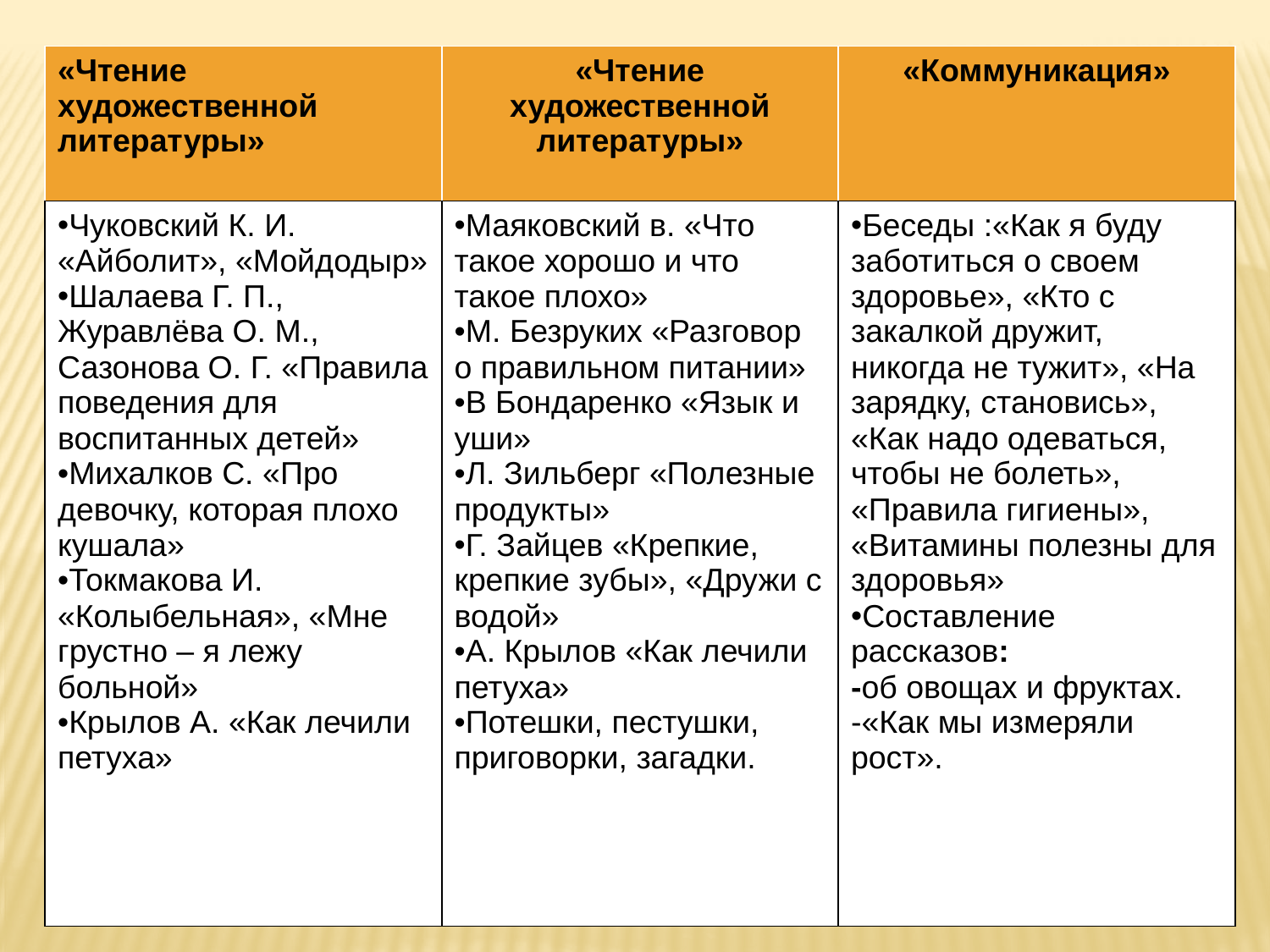

| «Чтение художественной литературы» | «Чтение художественной литературы» | «Коммуникация» |
| --- | --- | --- |
| Чуковский К. И. «Айболит», «Мойдодыр» Шалаева Г. П., Журавлёва О. М., Сазонова О. Г. «Правила поведения для воспитанных детей» Михалков С. «Про девочку, которая плохо кушала» Токмакова И. «Колыбельная», «Мне грустно – я лежу больной» Крылов А. «Как лечили петуха» | Маяковский в. «Что такое хорошо и что такое плохо» М. Безруких «Разговор о правильном питании» В Бондаренко «Язык и уши» Л. Зильберг «Полезные продукты» Г. Зайцев «Крепкие, крепкие зубы», «Дружи с водой» А. Крылов «Как лечили петуха» Потешки, пестушки, приговорки, загадки. | Беседы :«Как я буду заботиться о своем здоровье», «Кто с закалкой дружит, никогда не тужит», «На зарядку, становись», «Как надо одеваться, чтобы не болеть», «Правила гигиены», «Витамины полезны для здоровья» Составление рассказов: -об овощах и фруктах. -«Как мы измеряли рост». |